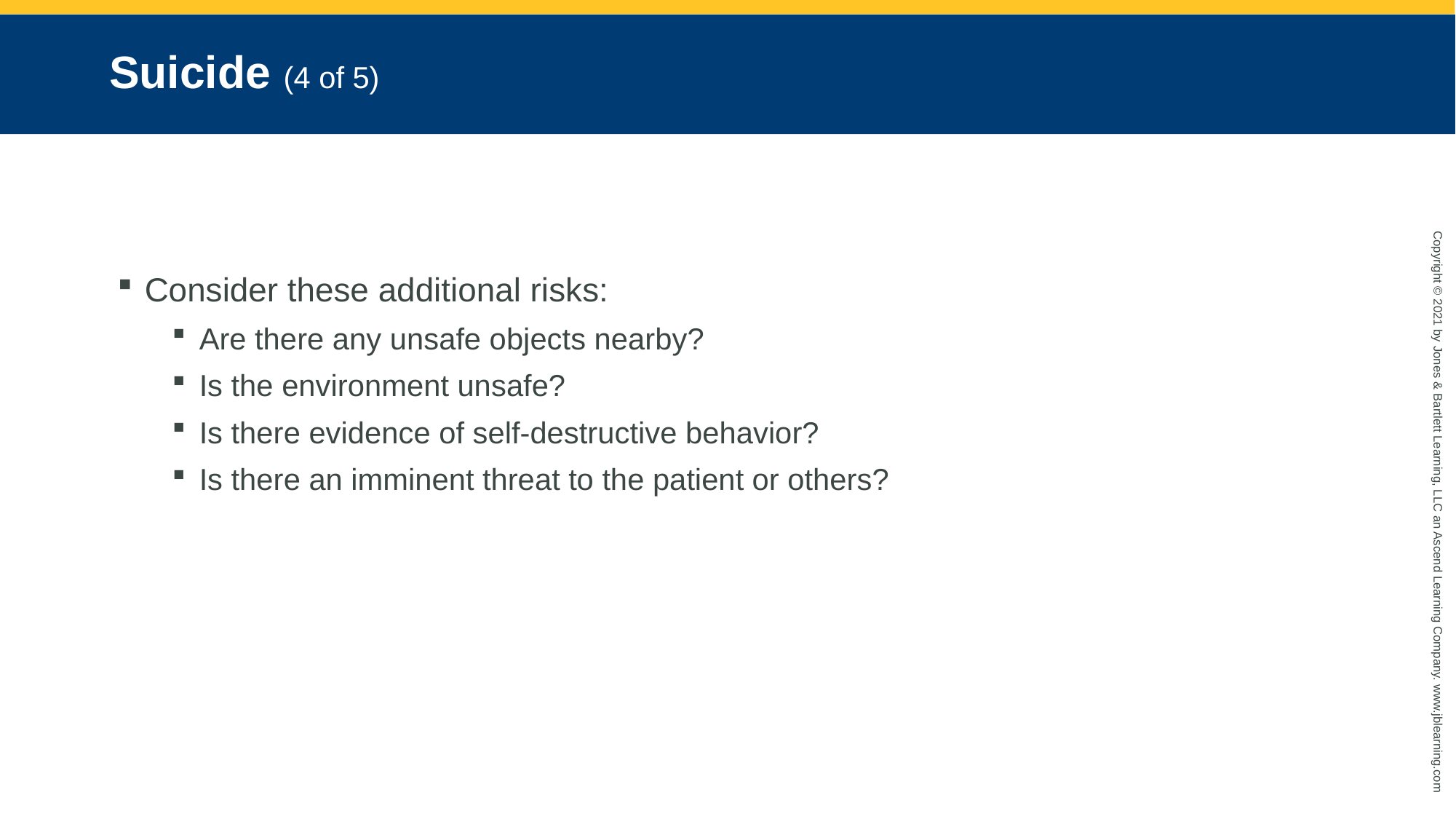

# Suicide (4 of 5)
Consider these additional risks:
Are there any unsafe objects nearby?
Is the environment unsafe?
Is there evidence of self-destructive behavior?
Is there an imminent threat to the patient or others?